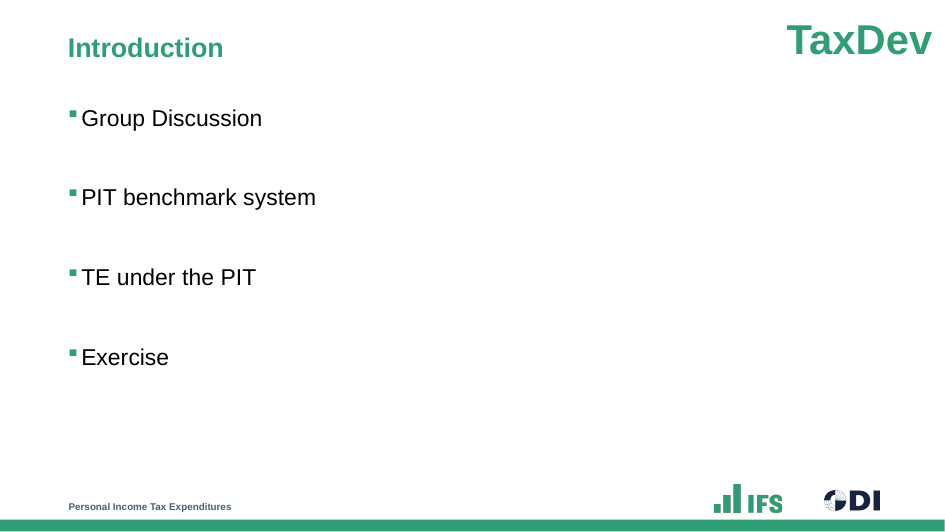

# Introduction
Group Discussion

PIT benchmark system

TE under the PIT

Exercise
Personal Income Tax Expenditures